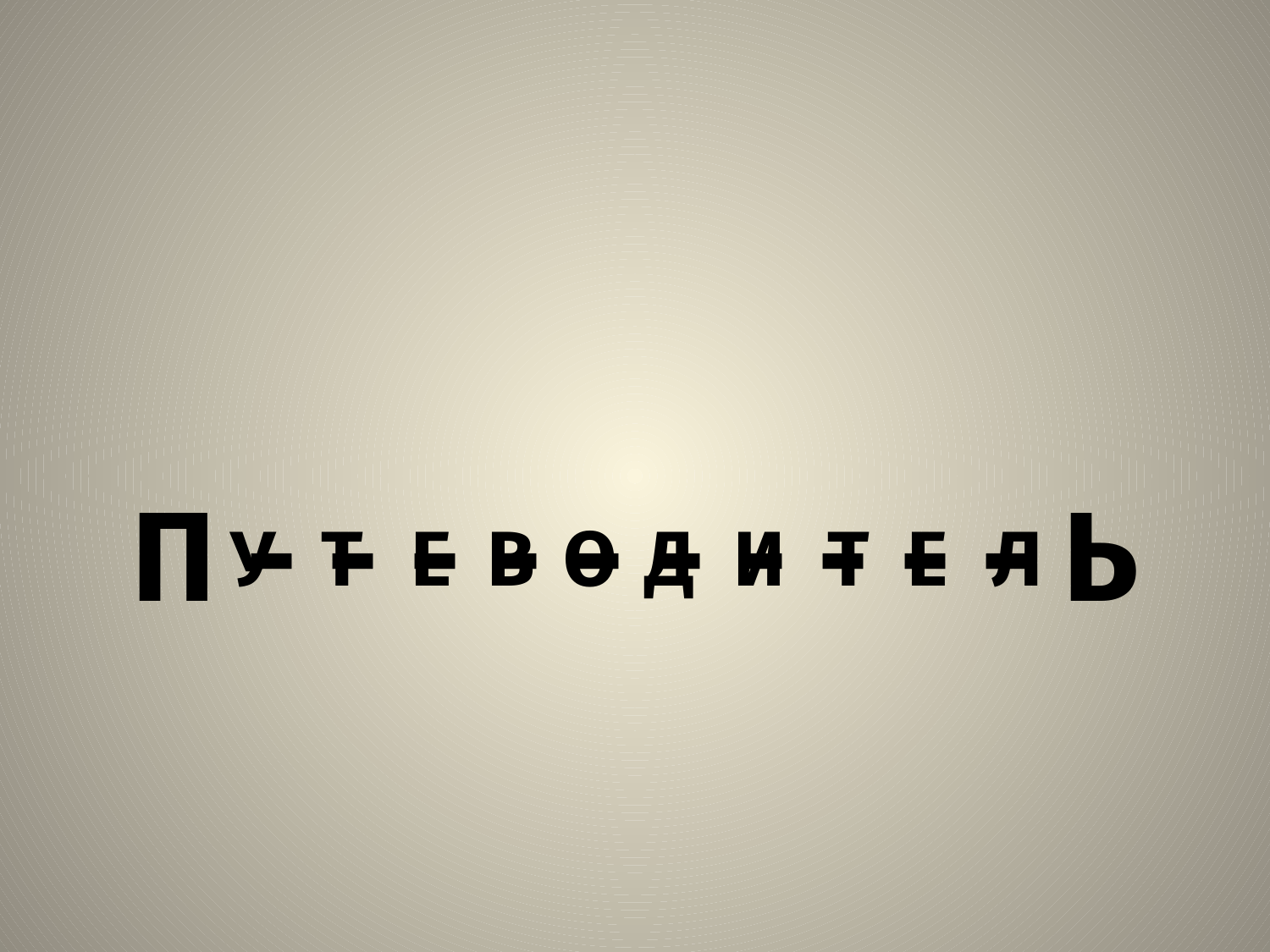

# П - - - - - - - - - - Ь

У
Т
Е
В
О
Д
И
Т
Е
Л